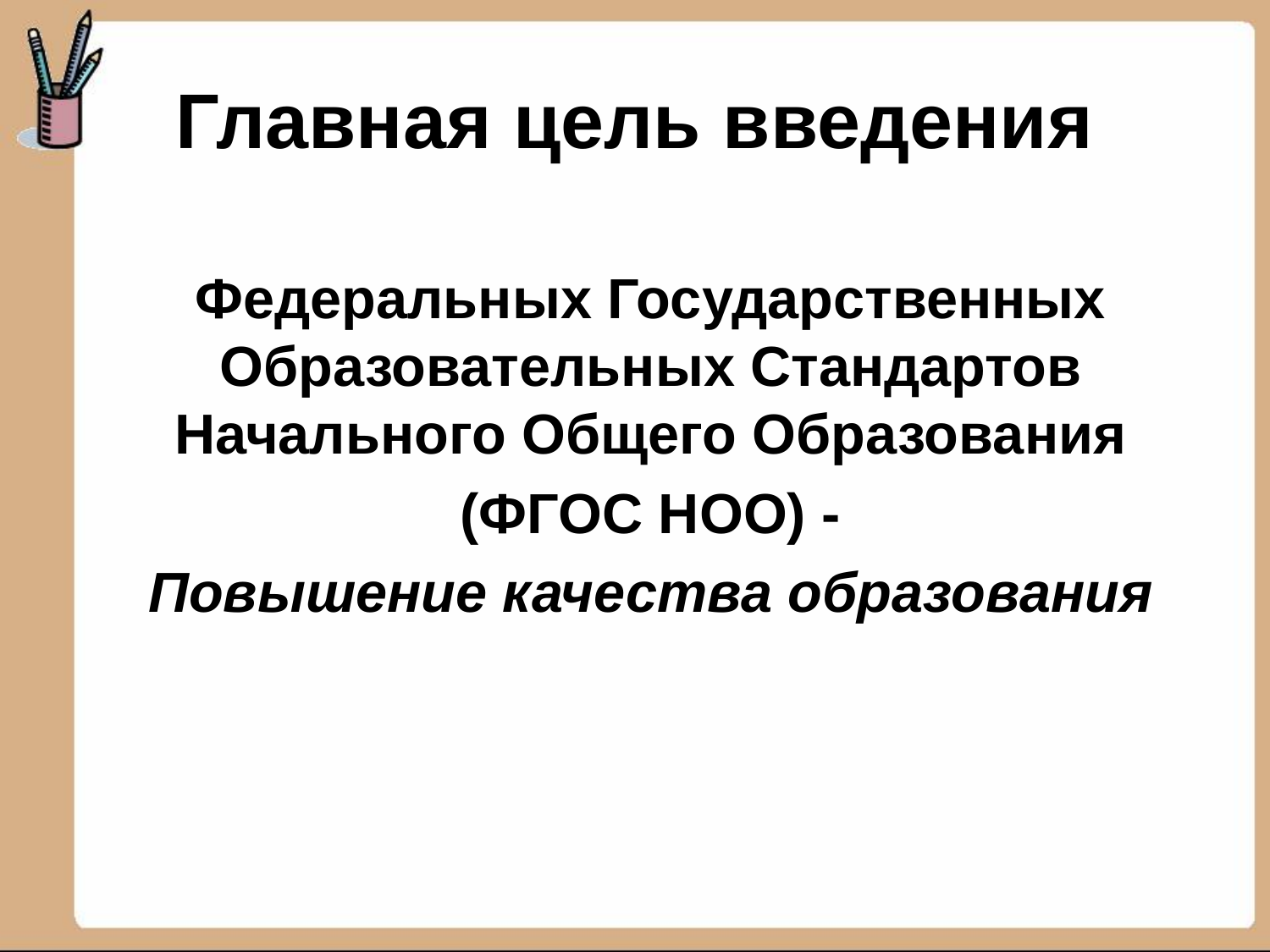

# Главная цель введения
Федеральных Государственных Образовательных Стандартов Начального Общего Образования
(ФГОС НОО) -
Повышение качества образования